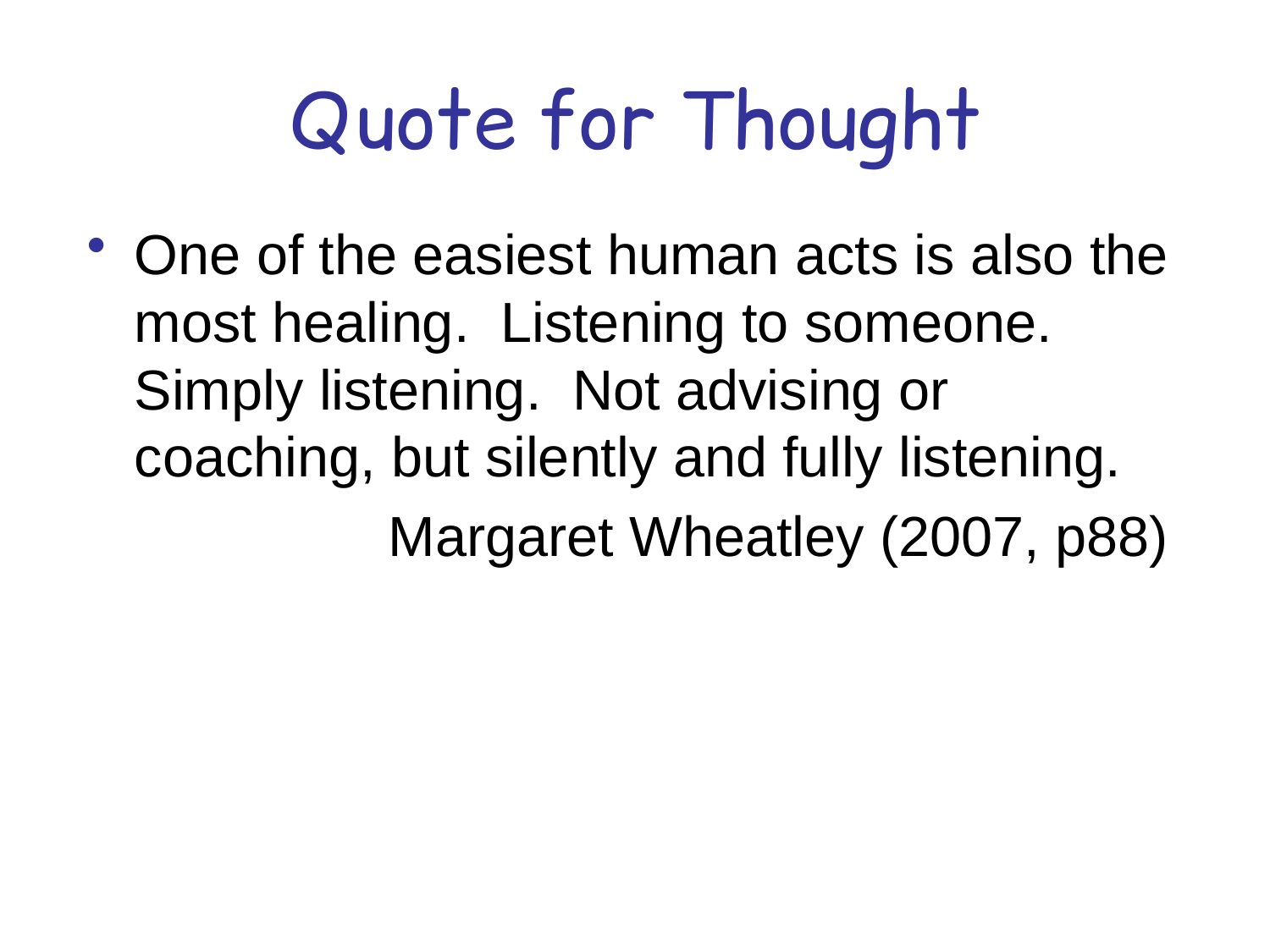

# Quote for Thought
One of the easiest human acts is also the most healing.  Listening to someone.  Simply listening.  Not advising or coaching, but silently and fully listening.
			Margaret Wheatley (2007, p88)